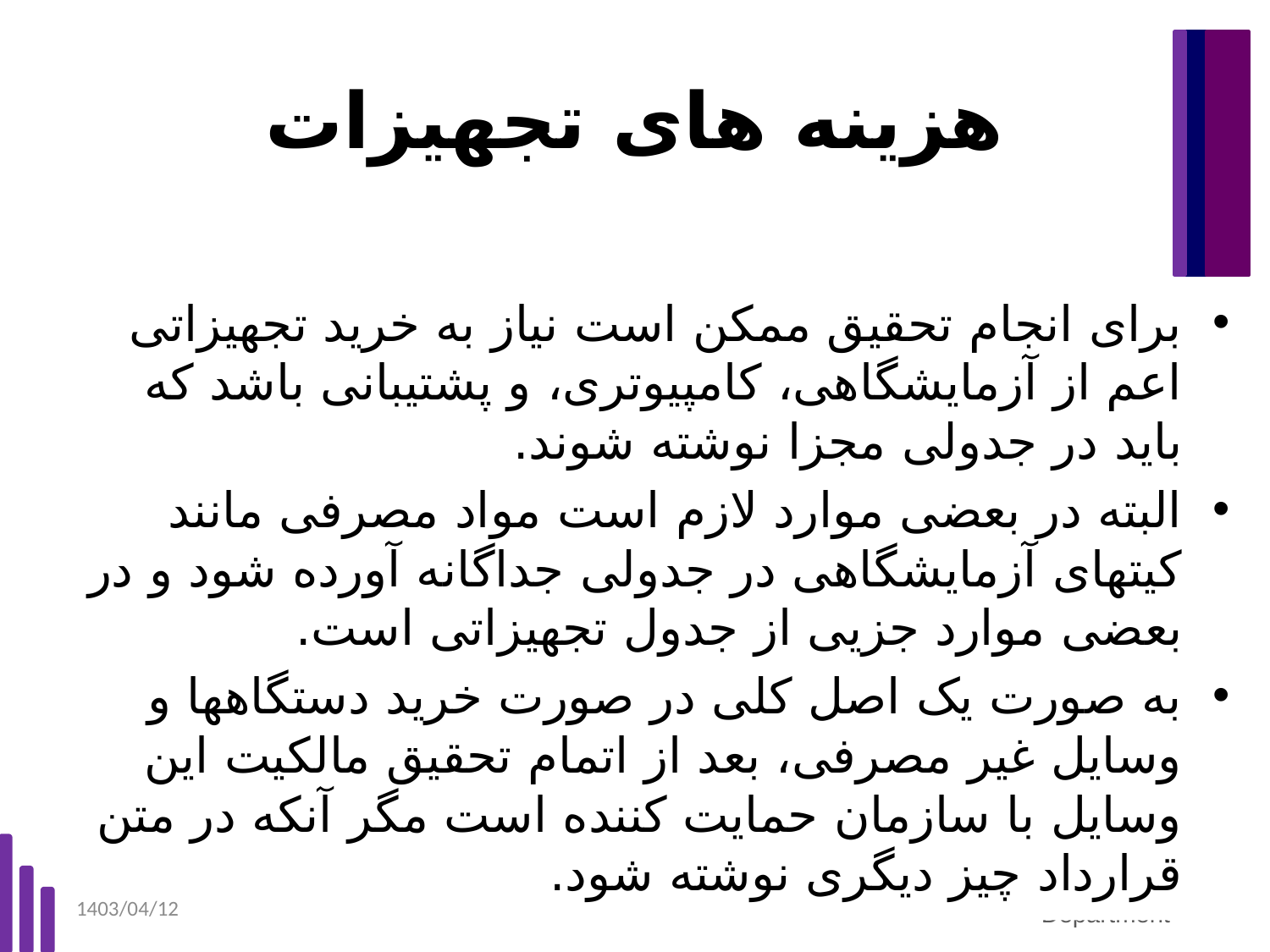

# هزینه های تجهیزات
برای انجام تحقیق ممکن است نیاز به خرید تجهیزاتی اعم از آزمایشگاهی، کامپیوتری، و پشتیبانی باشد که باید در جدولی مجزا نوشته شوند.
البته در بعضی موارد لازم است مواد مصرفی مانند کیتهای آزمایشگاهی در جدولی جداگانه آورده شود و در بعضی موارد جزیی از جدول تجهیزاتی است.
به صورت یک اصل کلی در صورت خرید دستگاهها و وسایل غیر مصرفی، بعد از اتمام تحقیق مالکیت این وسایل با سازمان حمایت کننده است مگر آنکه در متن قرارداد چیز دیگری نوشته شود.
1403/04/12